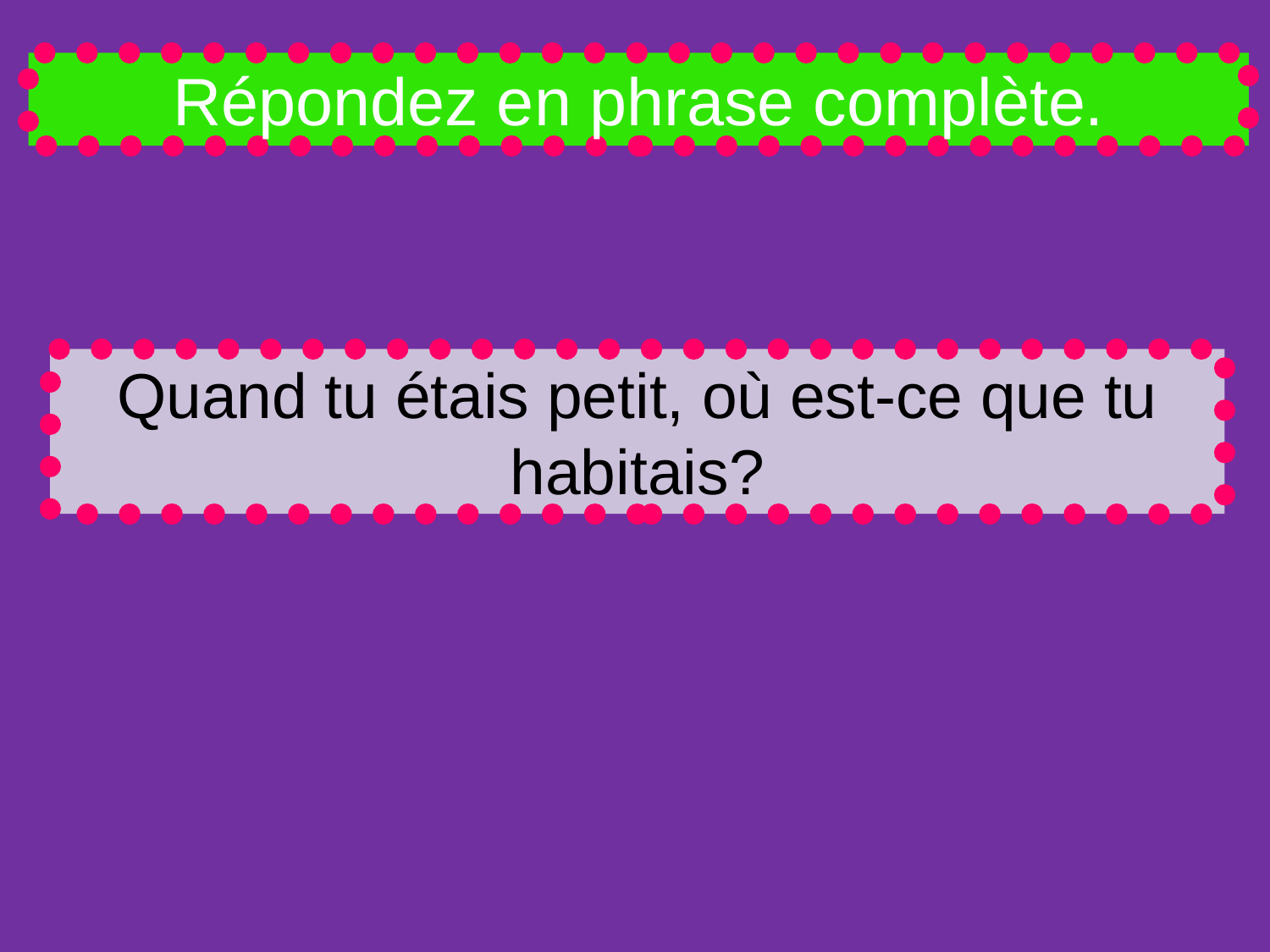

Répondez en phrase complète.
Quand tu étais petit, où est-ce que tu habitais?